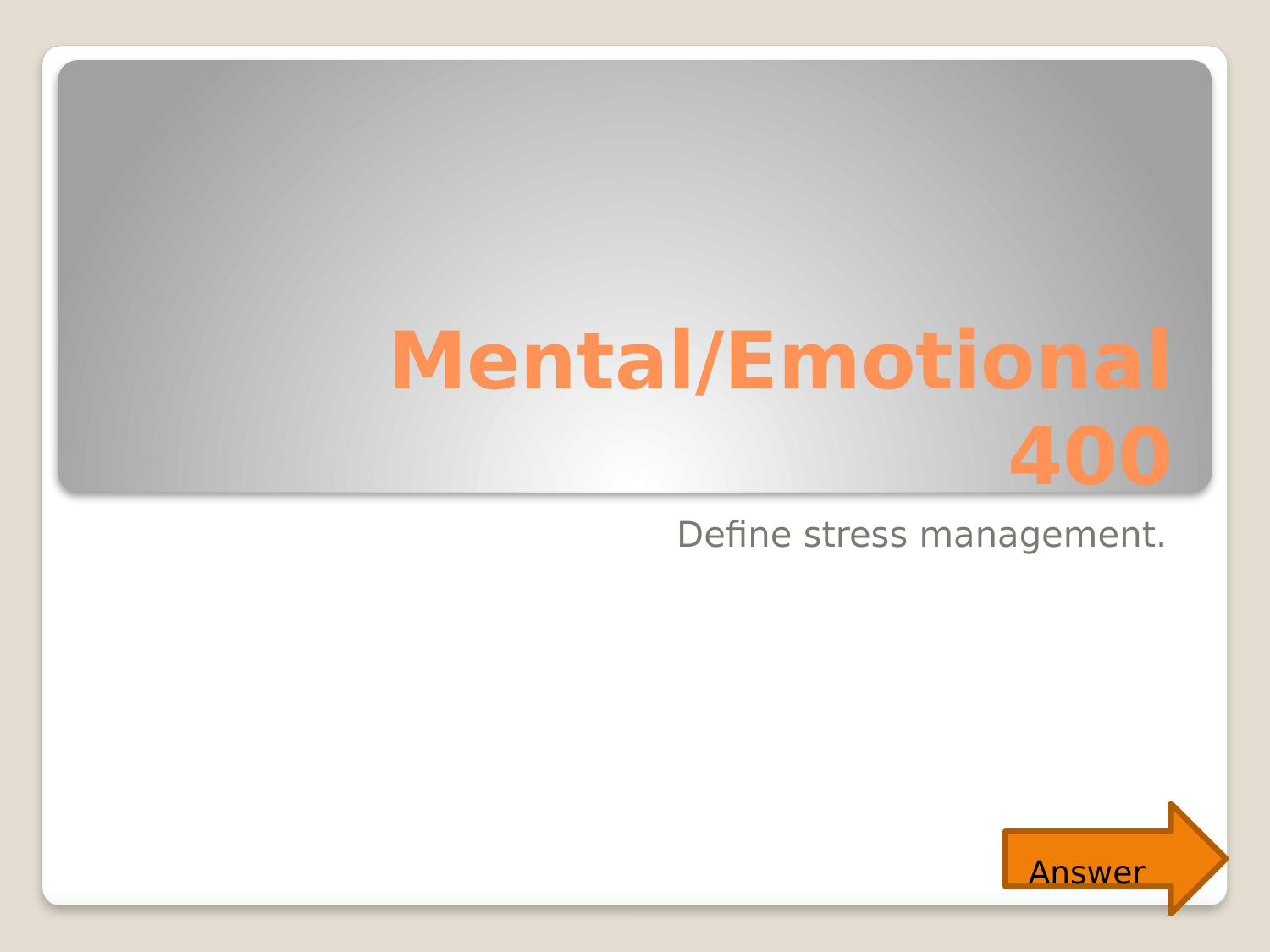

# Mental/Emotional 400
Define stress management.

Answer